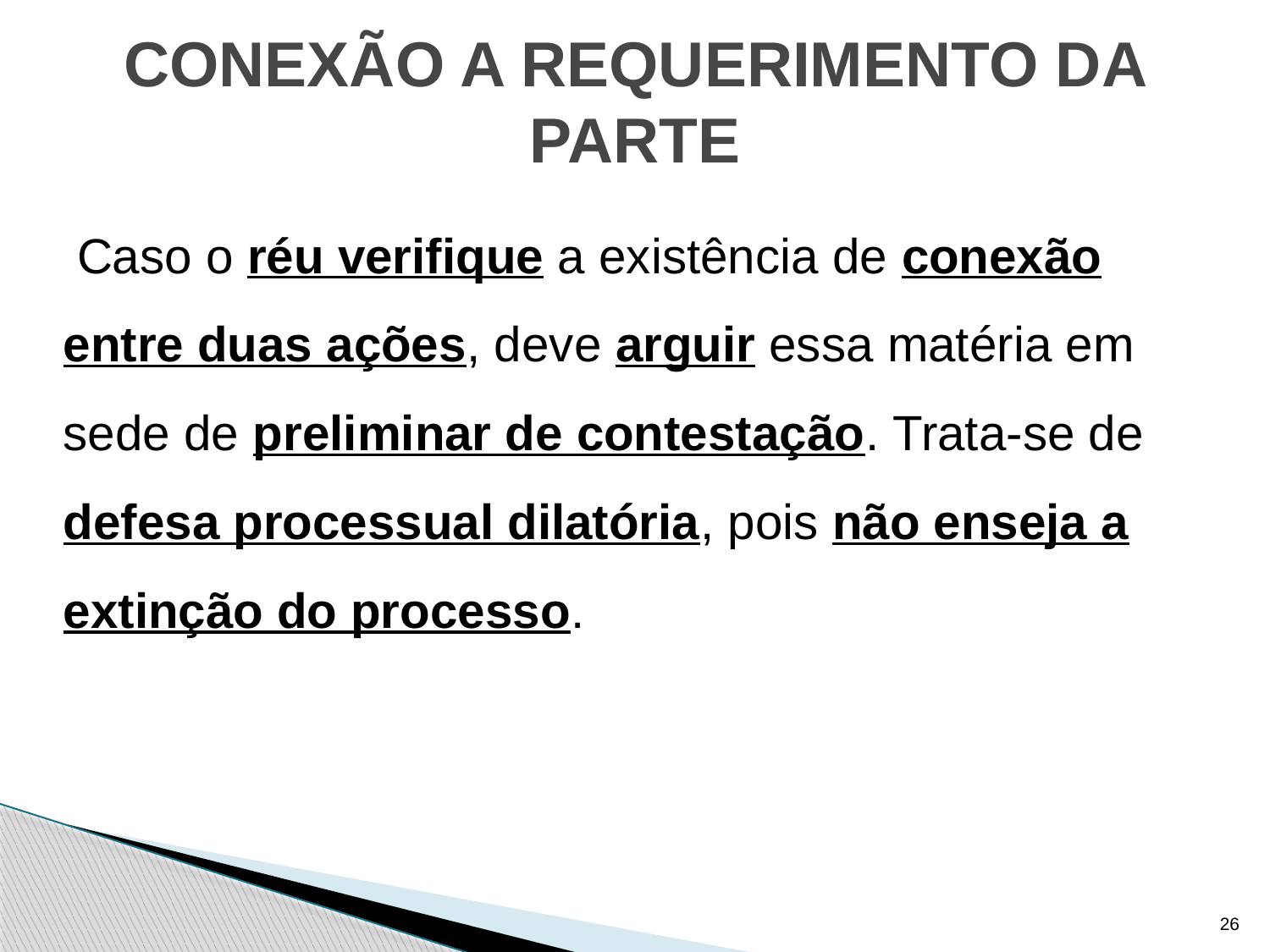

# CONEXÃO A REQUERIMENTO DA PARTE
	 Caso o réu verifique a existência de conexão entre duas ações, deve arguir essa matéria em sede de preliminar de contestação. Trata-se de defesa processual dilatória, pois não enseja a extinção do processo.
26